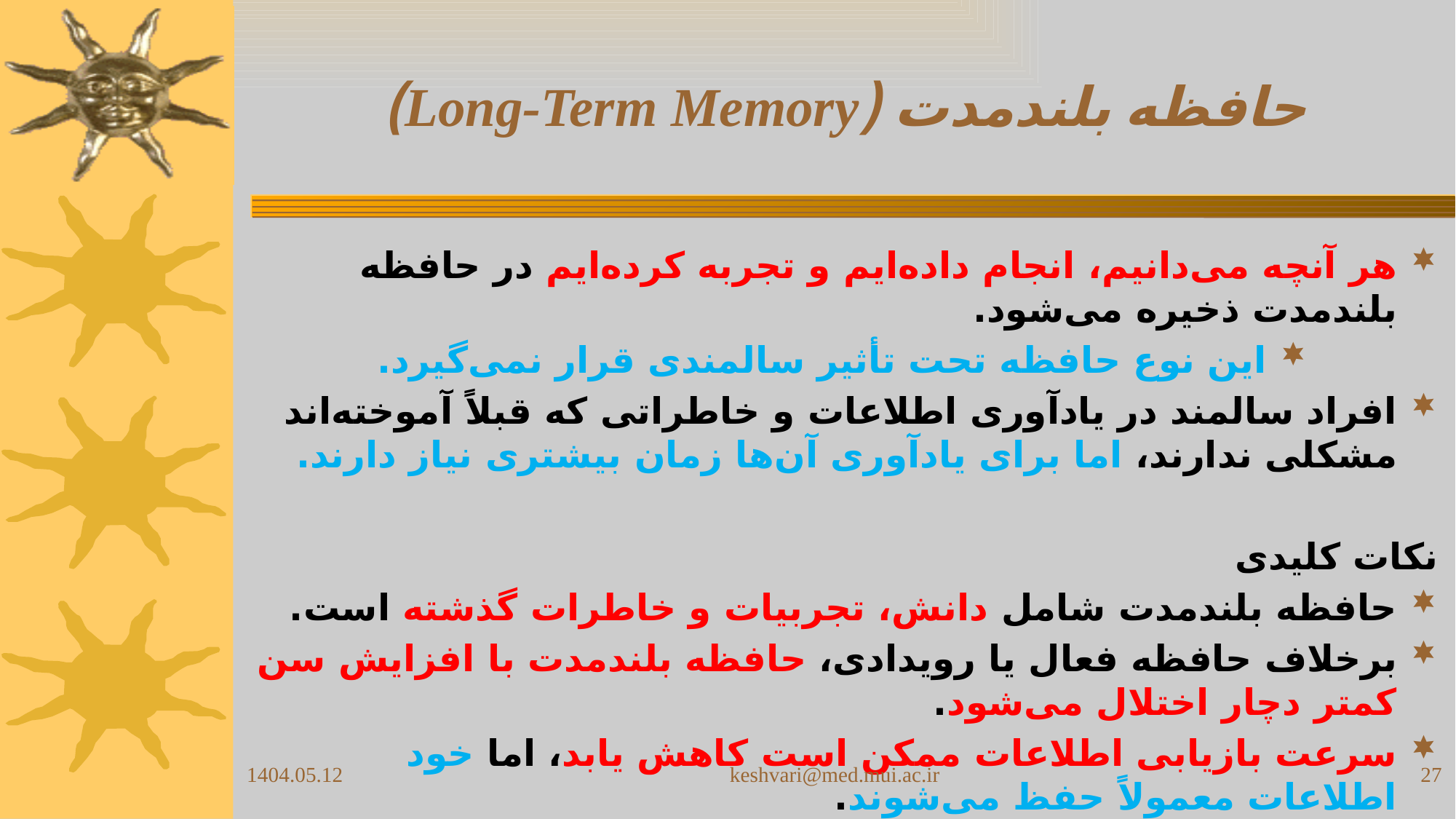

# حافظه بلندمدت (Long-Term Memory)
هر آنچه می‌دانیم، انجام داده‌ایم و تجربه کرده‌ایم در حافظه بلندمدت ذخیره می‌شود.
این نوع حافظه تحت تأثیر سالمندی قرار نمی‌گیرد.
افراد سالمند در یادآوری اطلاعات و خاطراتی که قبلاً آموخته‌اند مشکلی ندارند، اما برای یادآوری آن‌ها زمان بیشتری نیاز دارند.

نکات کلیدی
حافظه بلندمدت شامل دانش، تجربیات و خاطرات گذشته است.
برخلاف حافظه فعال یا رویدادی، حافظه بلندمدت با افزایش سن کمتر دچار اختلال می‌شود.
سرعت بازیابی اطلاعات ممکن است کاهش یابد، اما خود اطلاعات معمولاً حفظ می‌شوند.

1404.05.12
keshvari@med.mui.ac.ir
27